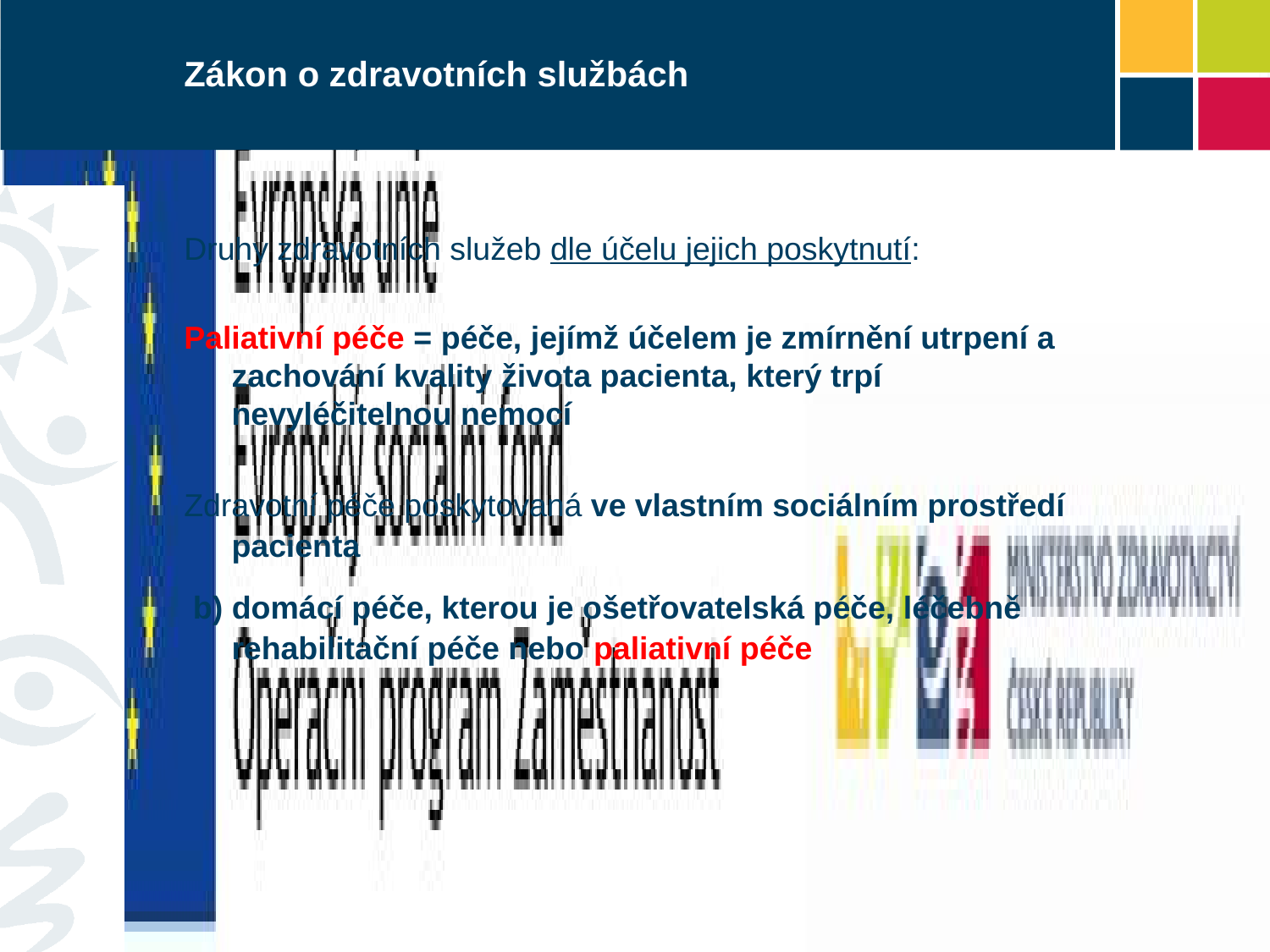

# Zákon o zdravotních službách
Druhy zdravotních služeb dle účelu jejich poskytnutí:

Paliativní péče = péče, jejímž účelem je zmírnění utrpení a zachování kvality života pacienta, který trpí nevyléčitelnou nemocí

Zdravotní péče poskytovaná ve vlastním sociálním prostředí pacienta
 b) domácí péče, kterou je ošetřovatelská péče, léčebně rehabilitační péče nebo paliativní péče